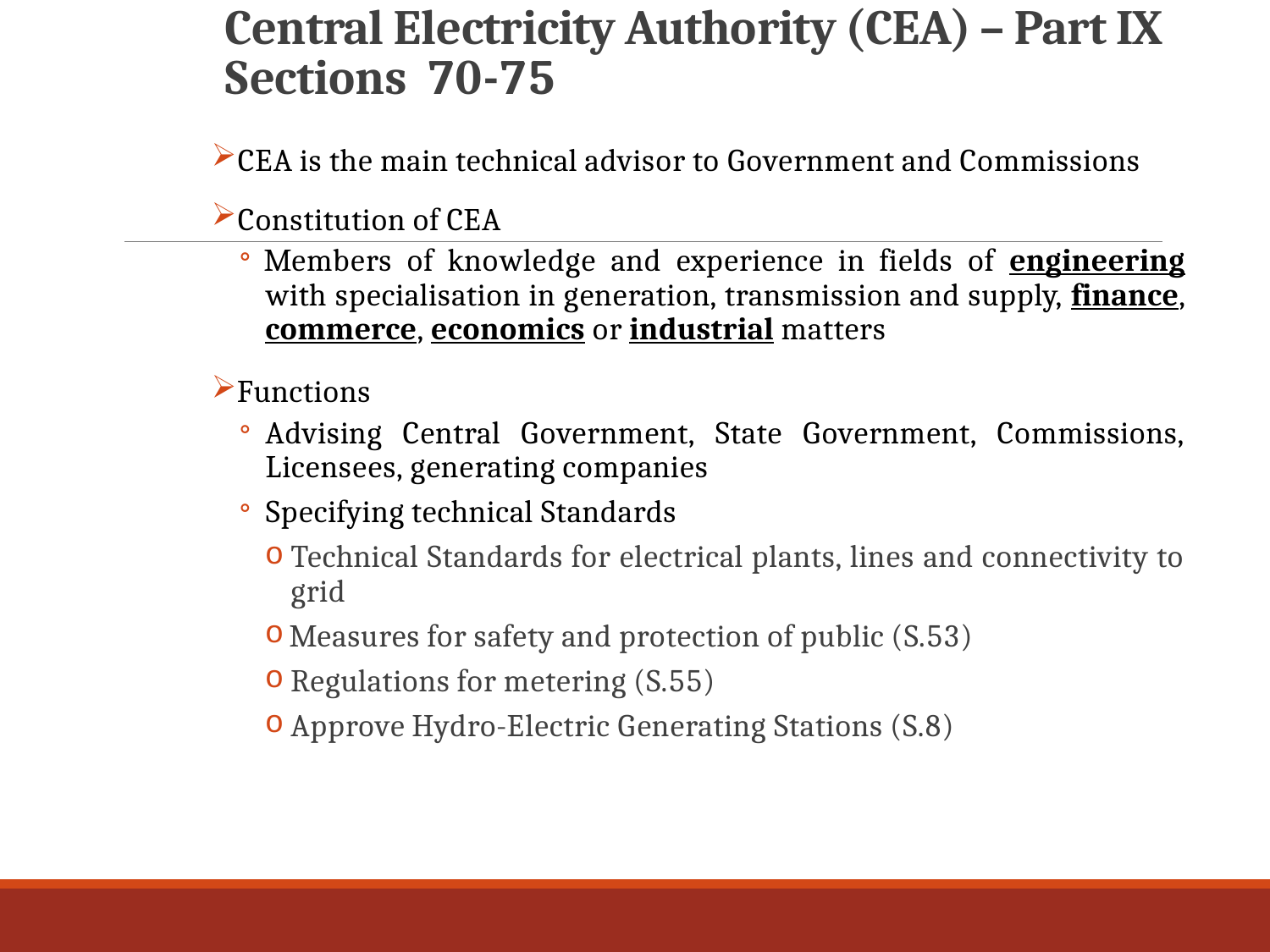

# Central Electricity Authority (CEA) – Part IX Sections  70-75
CEA is the main technical advisor to Government and Commissions
Constitution of CEA
Members of knowledge and experience in fields of engineering with specialisation in generation, transmission and supply, finance, commerce, economics or industrial matters
Functions
Advising Central Government, State Government, Commissions, Licensees, generating companies
Specifying technical Standards
Technical Standards for electrical plants, lines and connectivity to grid
Measures for safety and protection of public (S.53)
Regulations for metering (S.55)
Approve Hydro-Electric Generating Stations (S.8)